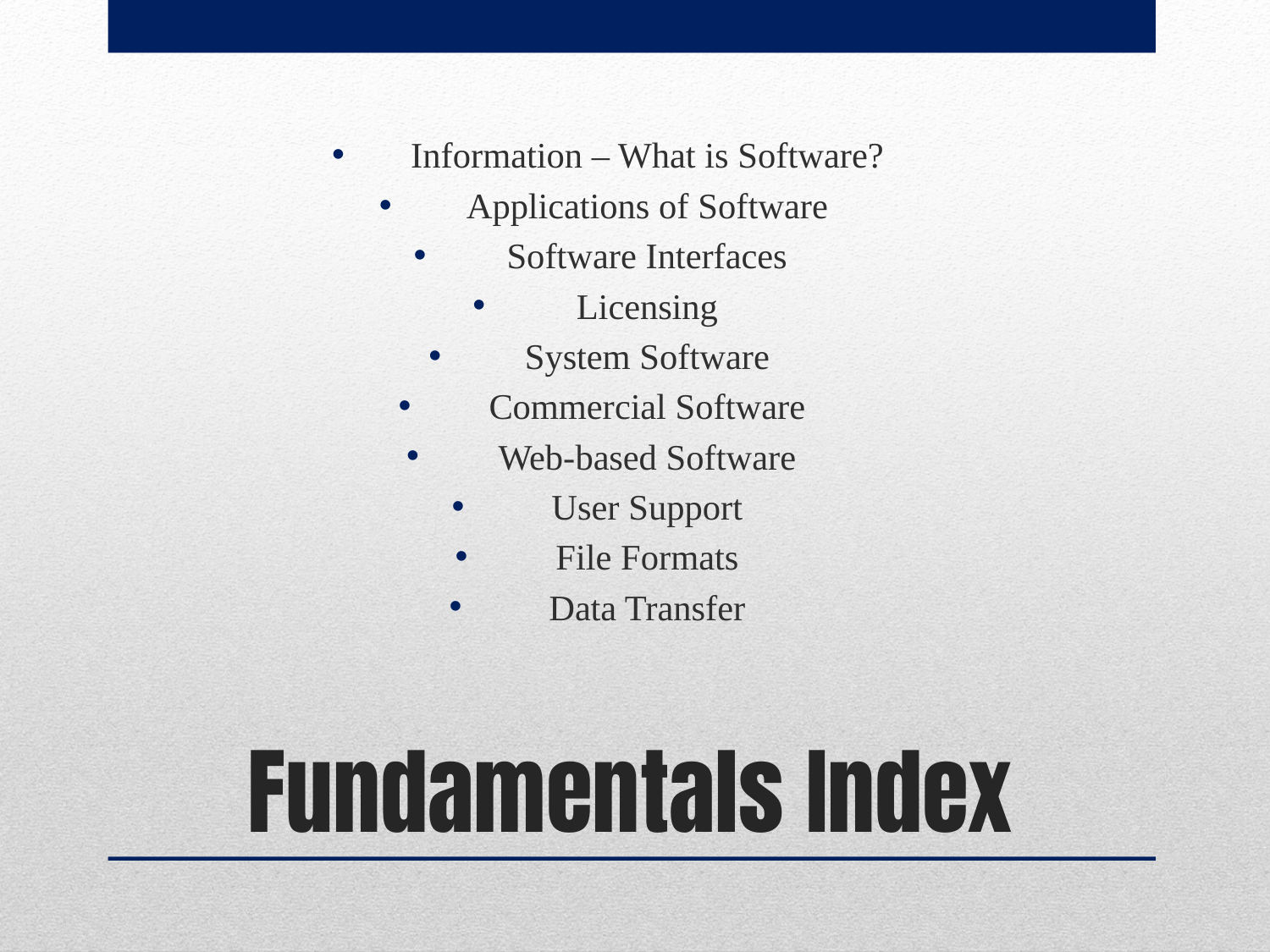

Information – What is Software?
Applications of Software
Software Interfaces
Licensing
System Software
Commercial Software
Web-based Software
User Support
File Formats
Data Transfer

# Fundamentals Index